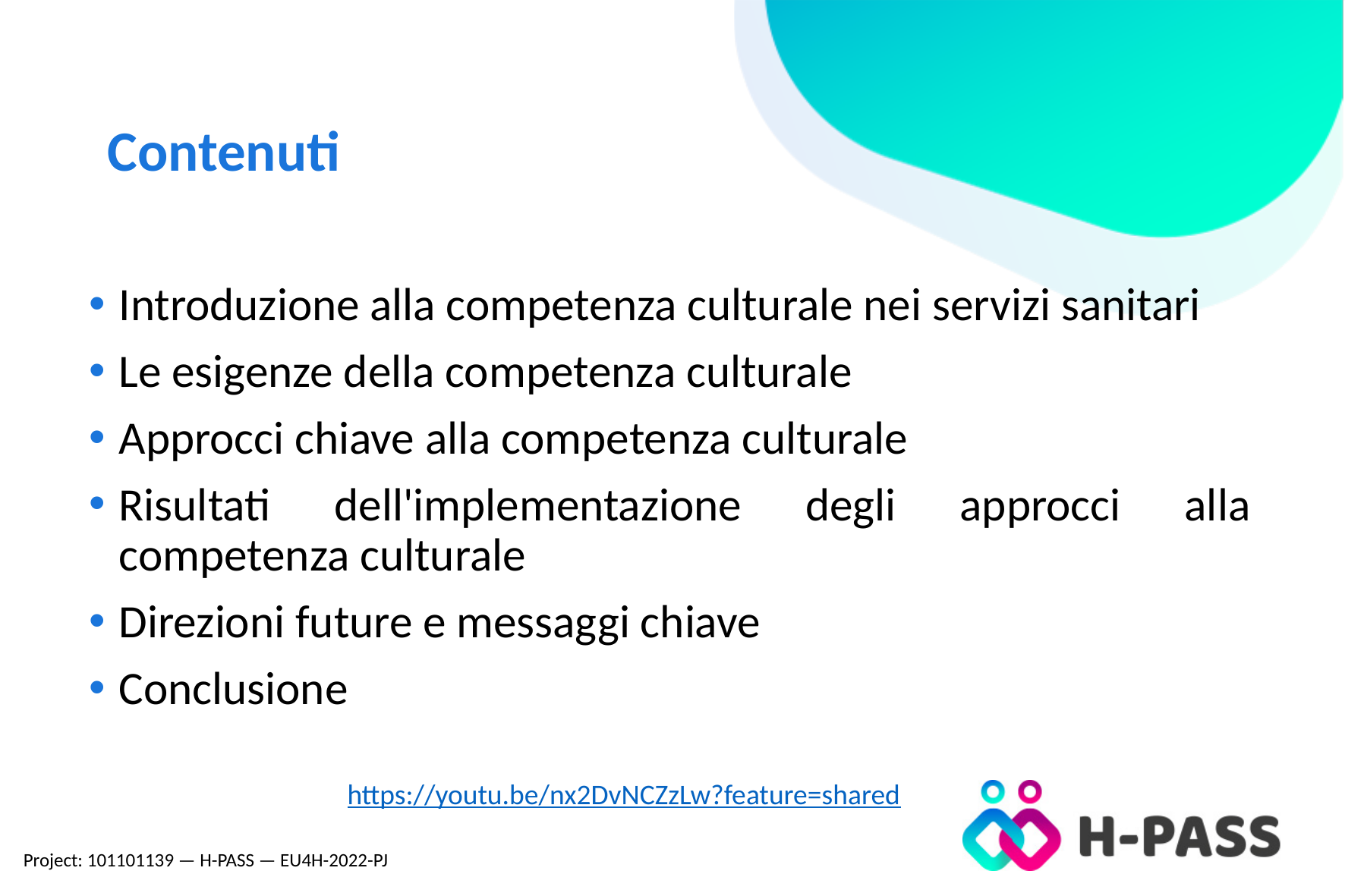

# Contenuti
Introduzione alla competenza culturale nei servizi sanitari
Le esigenze della competenza culturale
Approcci chiave alla competenza culturale
Risultati dell'implementazione degli approcci alla competenza culturale
Direzioni future e messaggi chiave
Conclusione
https://youtu.be/nx2DvNCZzLw?feature=shared
Project: 101101139 — H-PASS — EU4H-2022-PJ